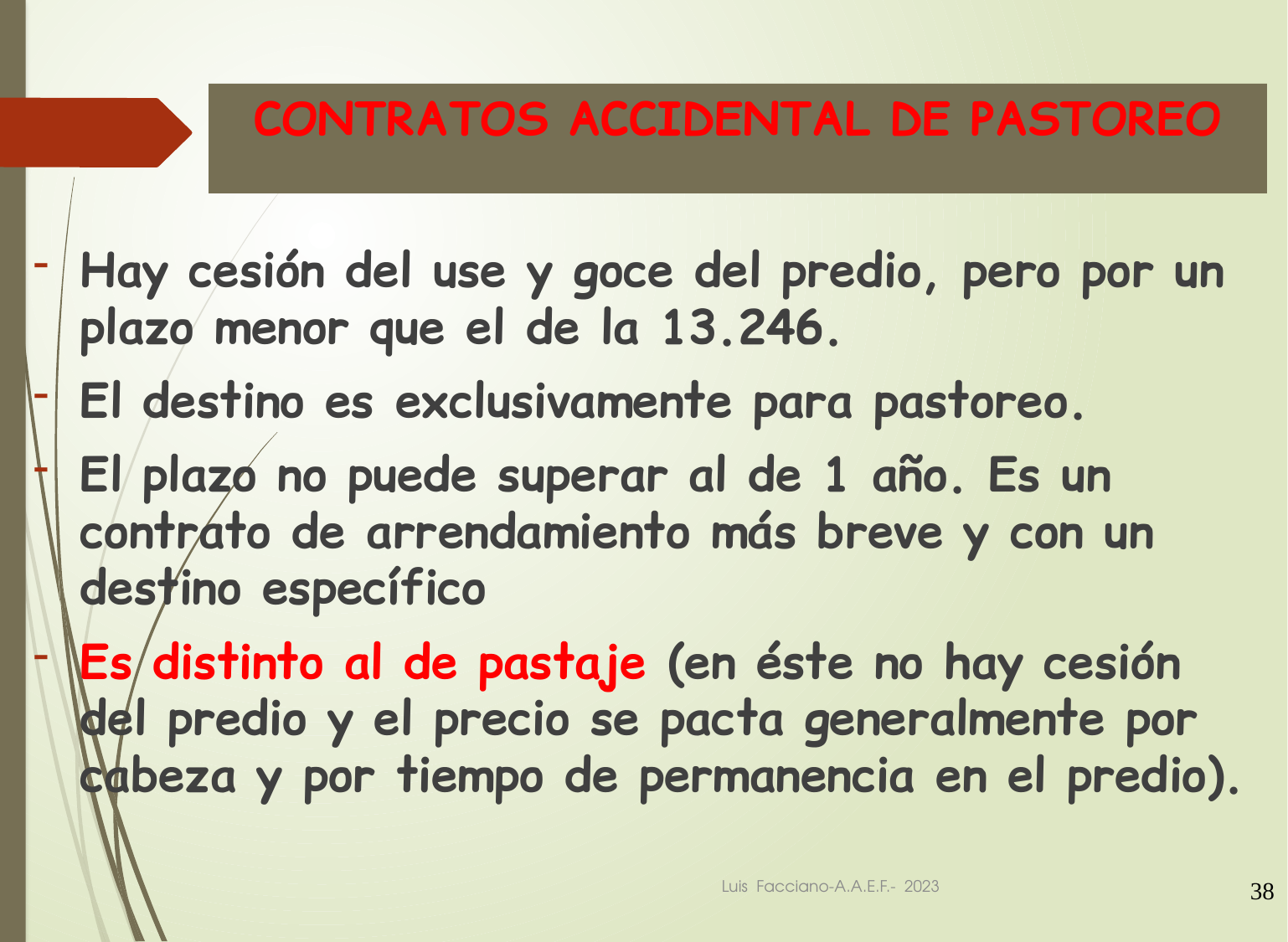

# CONTRATOS ACCIDENTAL DE PASTOREO
Hay cesión del use y goce del predio, pero por un plazo menor que el de la 13.246.
El destino es exclusivamente para pastoreo.
El plazo no puede superar al de 1 año. Es un contrato de arrendamiento más breve y con un destino específico
Es distinto al de pastaje (en éste no hay cesión del predio y el precio se pacta generalmente por cabeza y por tiempo de permanencia en el predio).
Luis  Facciano-A.A.E.F.-  2023
38